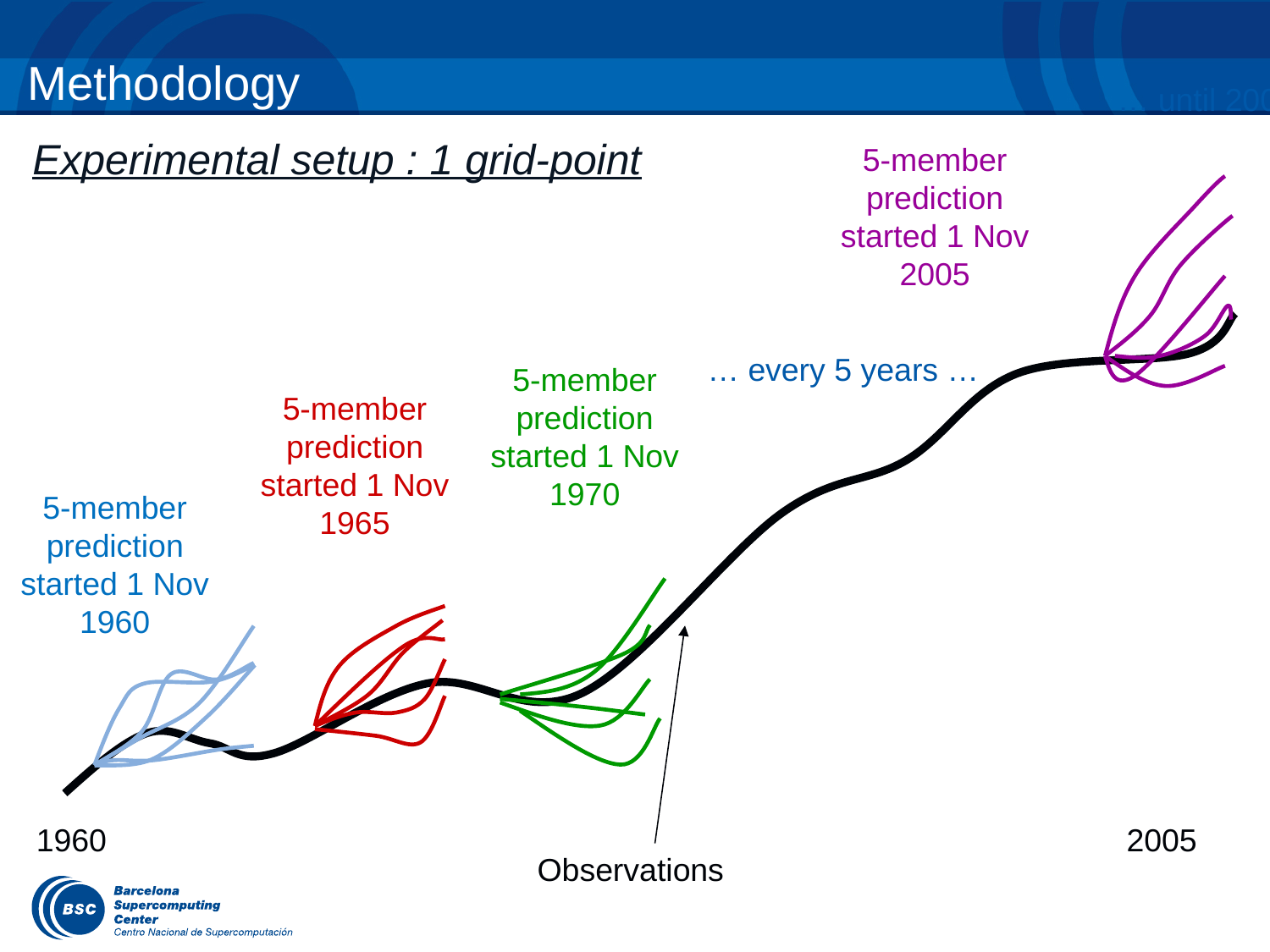

# Methodology
… until 2009
Experimental setup : 1 grid-point
5-member prediction started 1 Nov 2005

… every 5 years …
5-member prediction started 1 Nov 1970

5-member prediction started 1 Nov 1965
5-member prediction started 1 Nov 1960

 1960
 2005
Observations